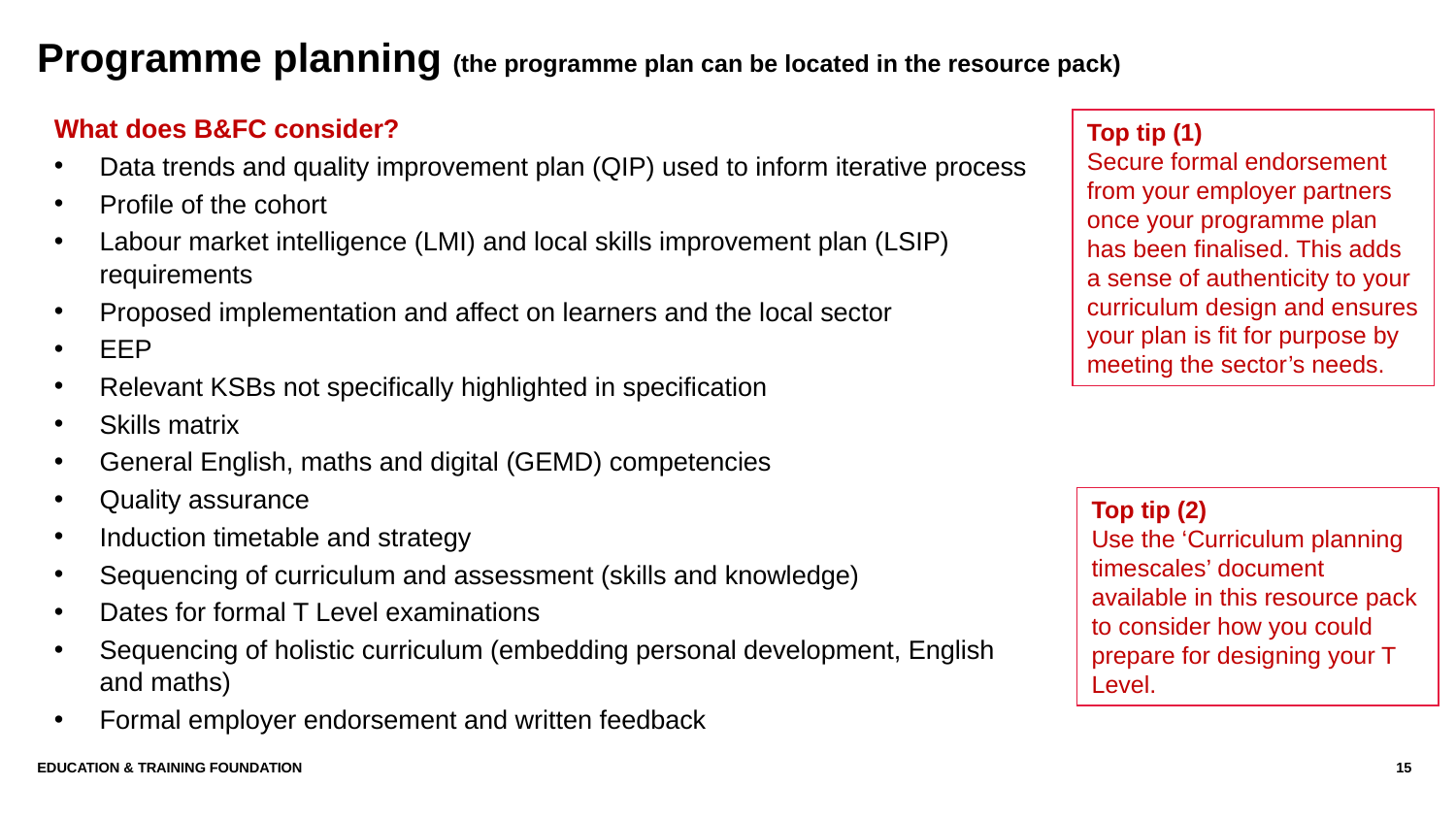

# Programme planning (the programme plan can be located in the resource pack)
Top tip (1)
Secure formal endorsement from your employer partners once your programme plan has been finalised. This adds a sense of authenticity to your curriculum design and ensures your plan is fit for purpose by meeting the sector’s needs.
What does B&FC consider?
Data trends and quality improvement plan (QIP) used to inform iterative process
Profile of the cohort
Labour market intelligence (LMI) and local skills improvement plan (LSIP) requirements
Proposed implementation and affect on learners and the local sector
EEP
Relevant KSBs not specifically highlighted in specification
Skills matrix
General English, maths and digital (GEMD) competencies
Quality assurance
Induction timetable and strategy
Sequencing of curriculum and assessment (skills and knowledge)
Dates for formal T Level examinations
Sequencing of holistic curriculum (embedding personal development, English and maths)
Formal employer endorsement and written feedback

Top tip (2)
Use the ‘Curriculum planning timescales’ document available in this resource pack to consider how you could prepare for designing your T Level.
Education & Training Foundation
15